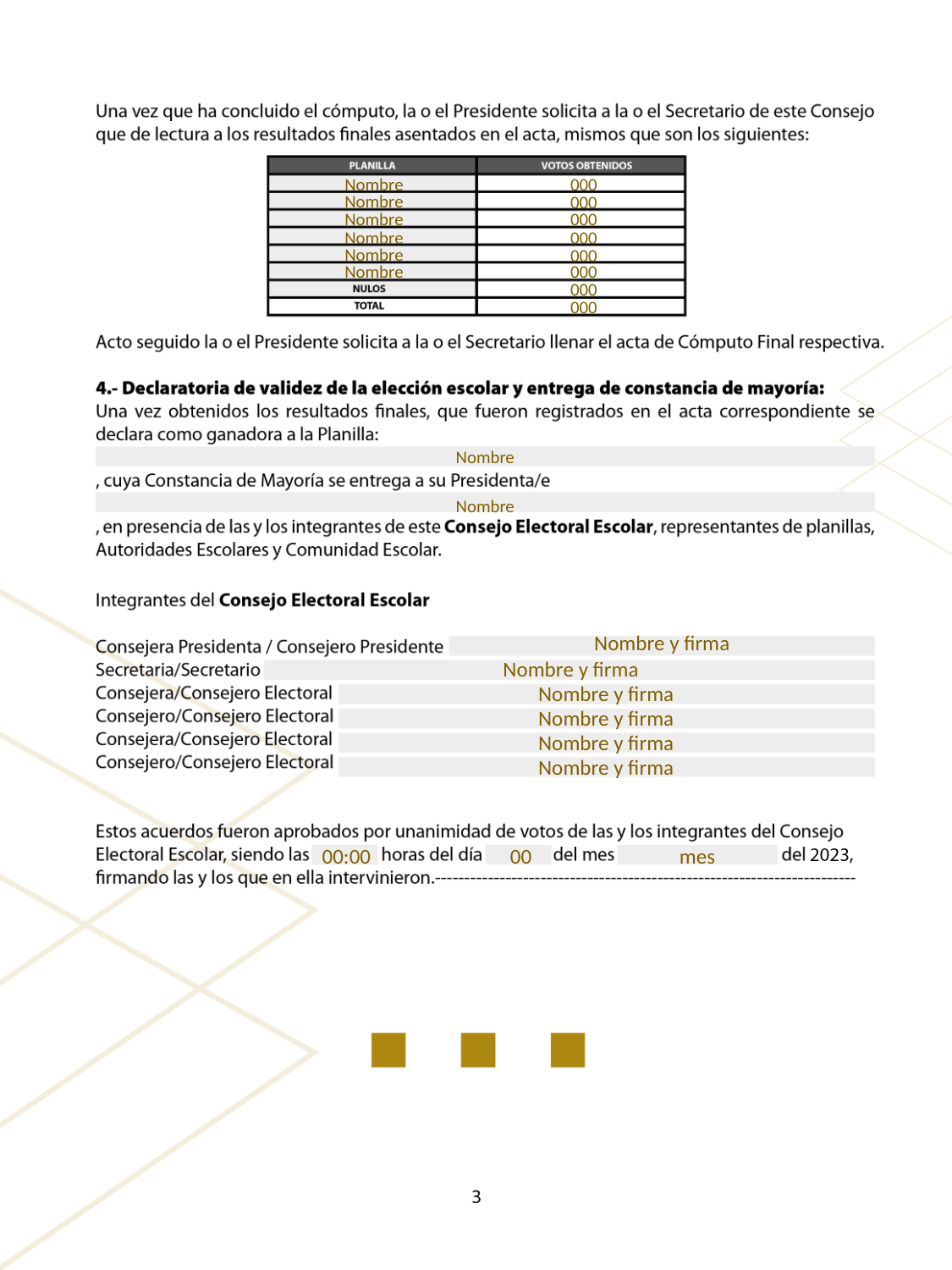

Nombre
000
Nombre
000
000
Nombre
000
Nombre
Nombre
000
Nombre
000
000
000
Nombre
Nombre
Nombre y firma
Nombre y firma
Nombre y firma
Nombre y firma

Nombre y firma
Nombre y firma
00:00
00
mes